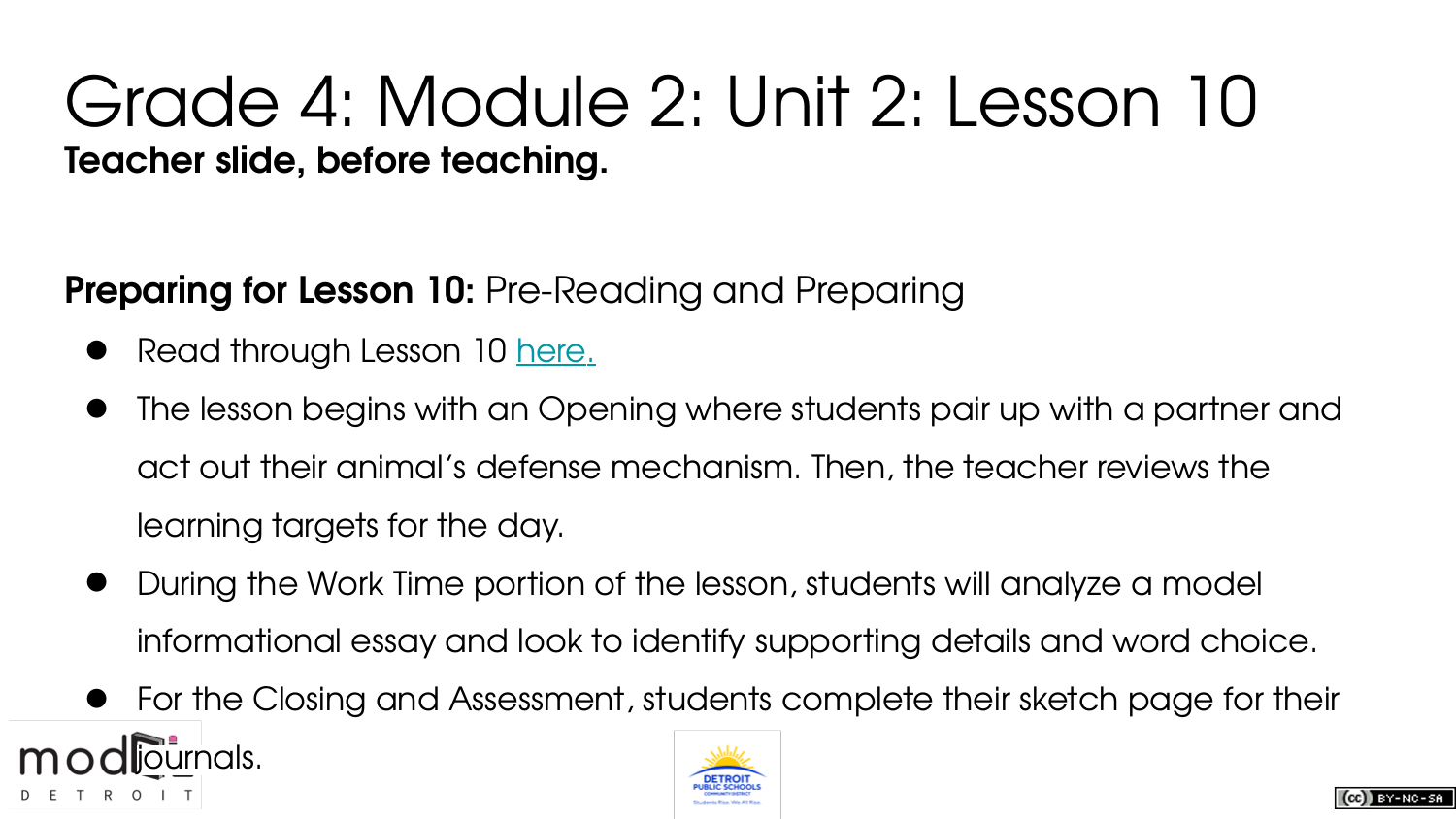

# Grade 4: Module 2: Unit 2: Lesson 10
Teacher slide, before teaching.
Preparing for Lesson 10: Pre-Reading and Preparing
Read through Lesson 10 here.
The lesson begins with an Opening where students pair up with a partner and act out their animal’s defense mechanism. Then, the teacher reviews the learning targets for the day.
During the Work Time portion of the lesson, students will analyze a model informational essay and look to identify supporting details and word choice.
For the Closing and Assessment, students complete their sketch page for their journals.